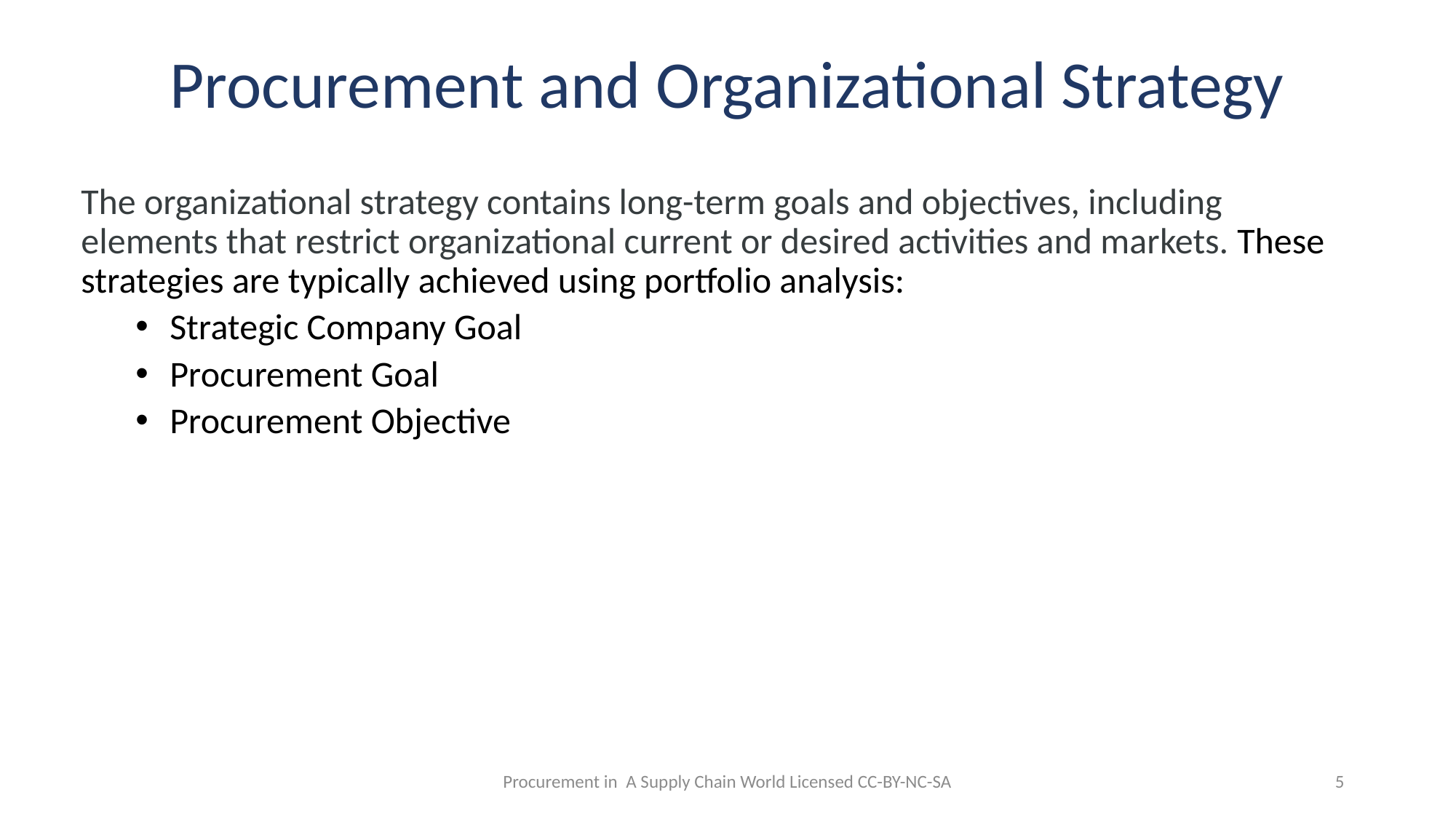

# Procurement and Organizational Strategy

The organizational strategy contains long-term goals and objectives, including elements that restrict organizational current or desired activities and markets. These strategies are typically achieved using portfolio analysis:
Strategic Company Goal
Procurement Goal
Procurement Objective
Procurement in  A Supply Chain World Licensed CC-BY-NC-SA
5